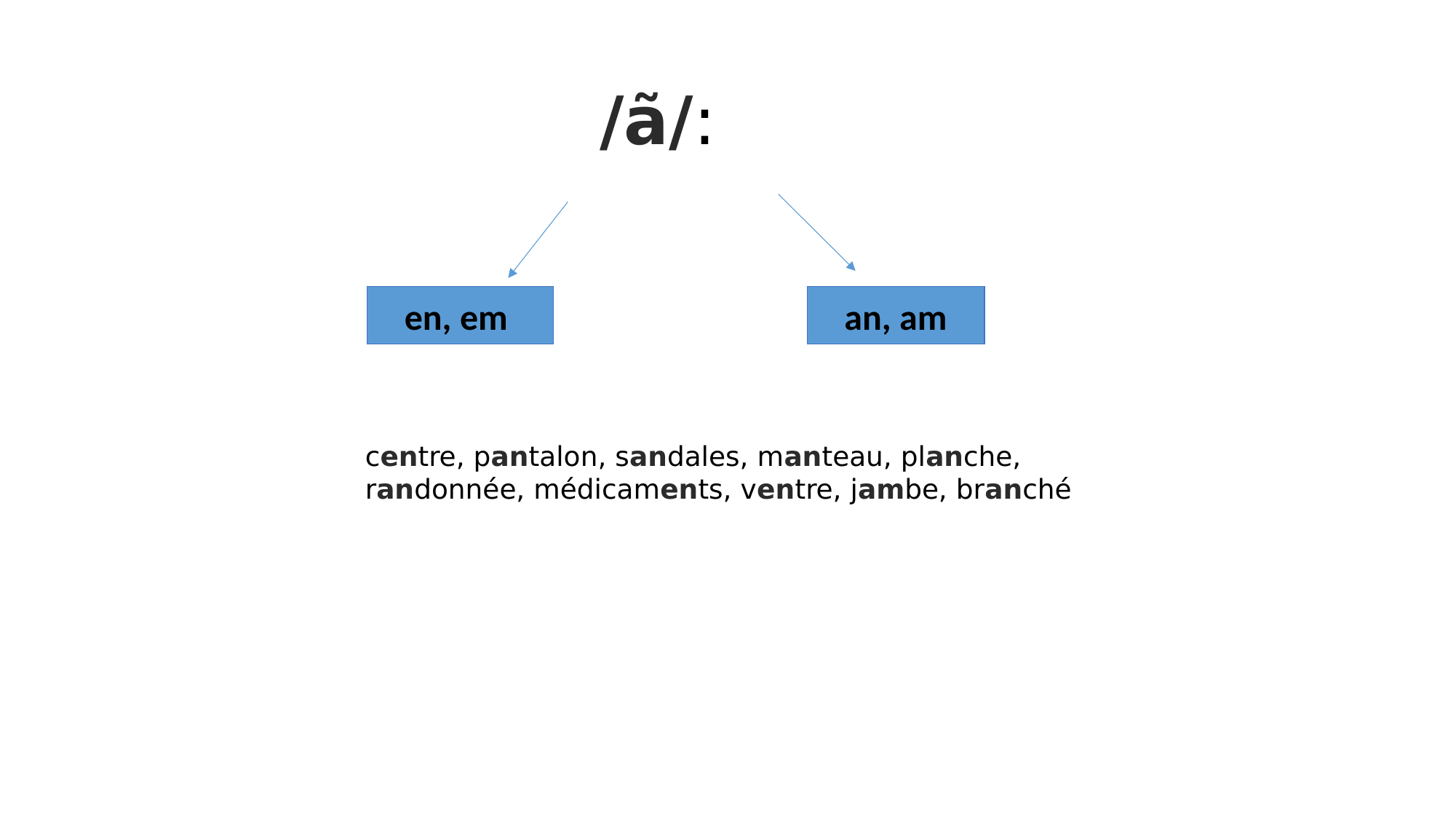

# /ã/:
en, em
an, am
centre, pantalon, sandales, manteau, planche, randonnée, médicaments, ventre, jambe, branché